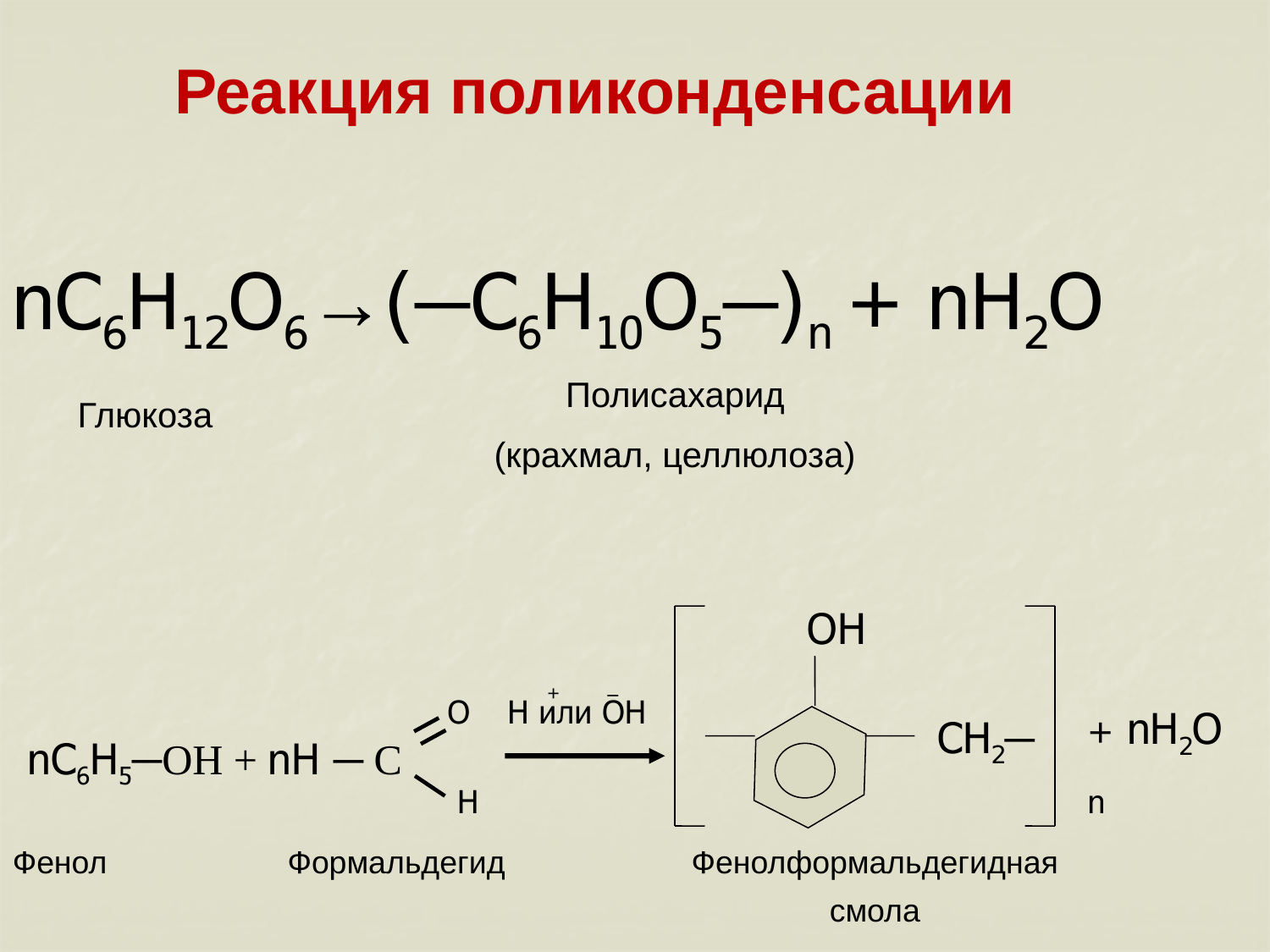

# Реакция поликонденсации
nC6H12O6→(─C6H10O5─)n + nH2O
Полисахарид
(крахмал, целлюлоза)
Глюкоза
OH

_
+

O
H или OH
+ nH2O
CH2─

nC6H5─OH + nH ─ C

H
n

Фенол
Формальдегид
Фенолформальдегидная
смола